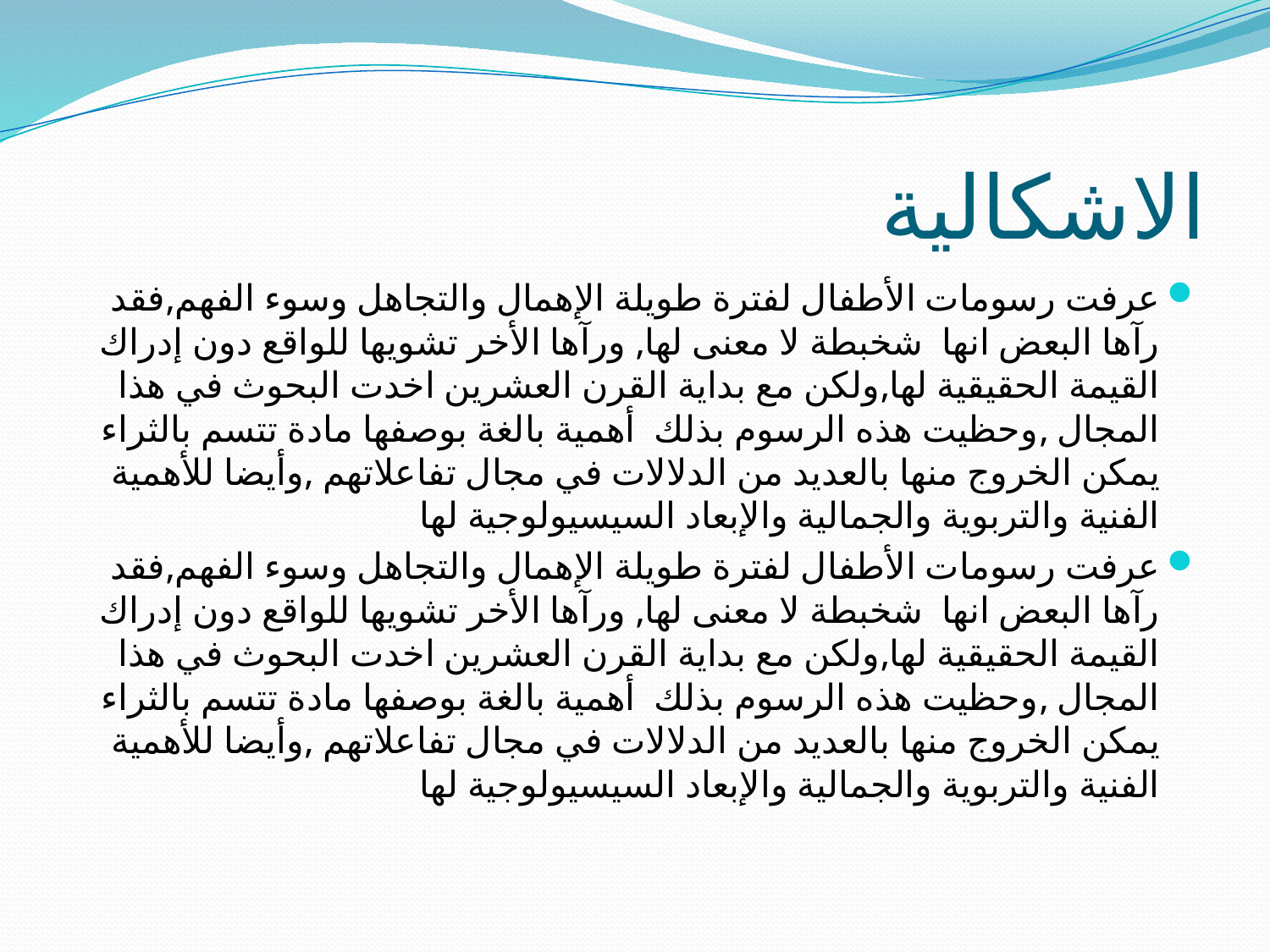

# الاشكالية
عرفت رسومات الأطفال لفترة طويلة الإهمال والتجاهل وسوء الفهم,فقد رآها البعض انها  شخبطة لا معنى لها, ورآها الأخر تشويها للواقع دون إدراك القيمة الحقيقية لها,ولكن مع بداية القرن العشرين اخدت البحوث في هذا المجال ,وحظيت هذه الرسوم بذلك  أهمية بالغة بوصفها مادة تتسم بالثراء يمكن الخروج منها بالعديد من الدلالات في مجال تفاعلاتهم ,وأيضا للأهمية الفنية والتربوية والجمالية والإبعاد السيسيولوجية لها
عرفت رسومات الأطفال لفترة طويلة الإهمال والتجاهل وسوء الفهم,فقد رآها البعض انها  شخبطة لا معنى لها, ورآها الأخر تشويها للواقع دون إدراك القيمة الحقيقية لها,ولكن مع بداية القرن العشرين اخدت البحوث في هذا المجال ,وحظيت هذه الرسوم بذلك  أهمية بالغة بوصفها مادة تتسم بالثراء يمكن الخروج منها بالعديد من الدلالات في مجال تفاعلاتهم ,وأيضا للأهمية الفنية والتربوية والجمالية والإبعاد السيسيولوجية لها